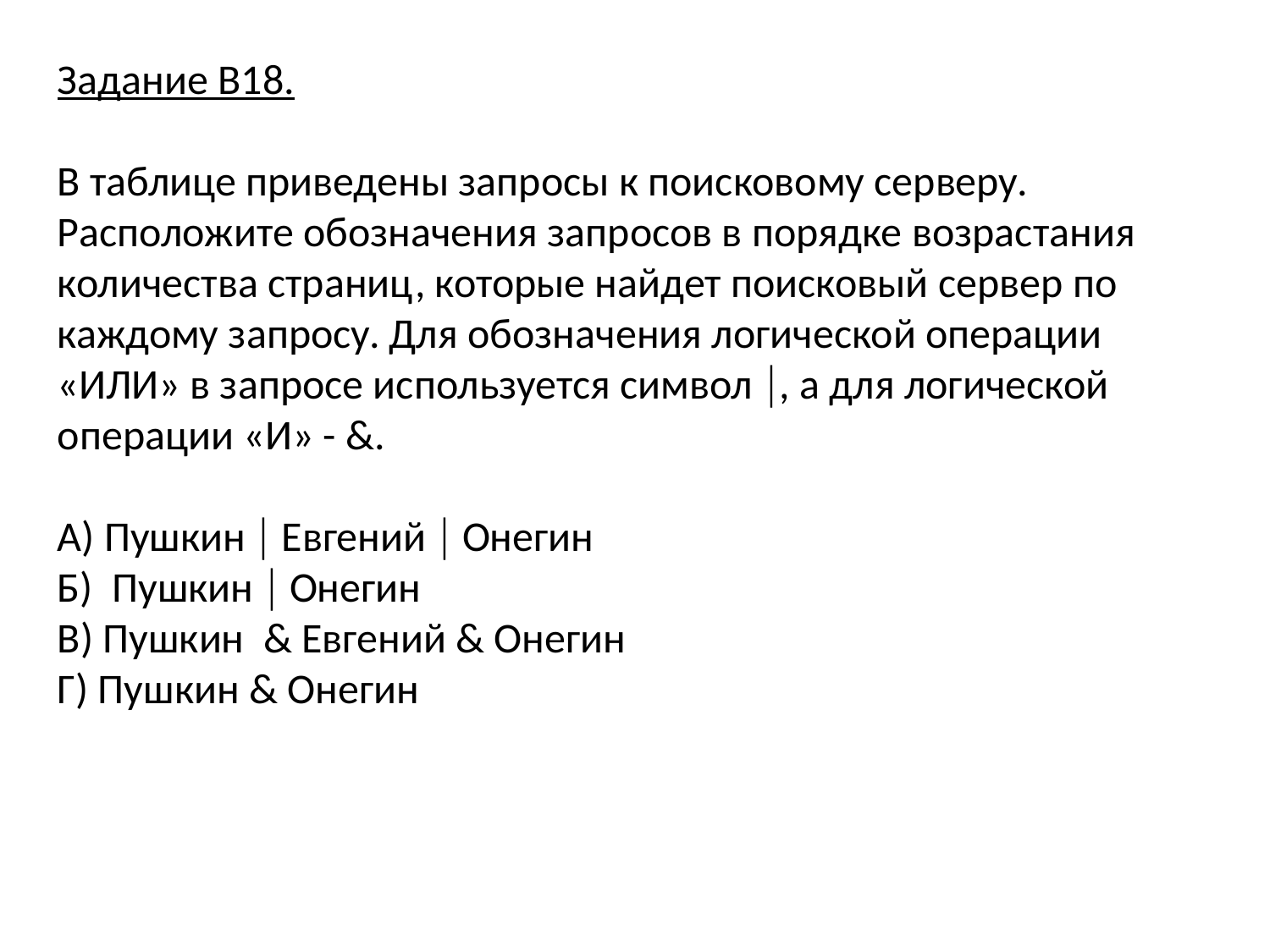

Задание В18.

В таблице приведены запросы к поисковому серверу. Расположите обозначения запросов в порядке возрастания количества страниц, которые найдет поисковый сервер по каждому запросу. Для обозначения логической операции «ИЛИ» в запросе используется символ |, а для логической операции «И» - &.

А) Пушкин | Евгений | Онегин
Б)  Пушкин | Онегин
В) Пушкин  & Евгений & Онегин
Г) Пушкин & Онегин